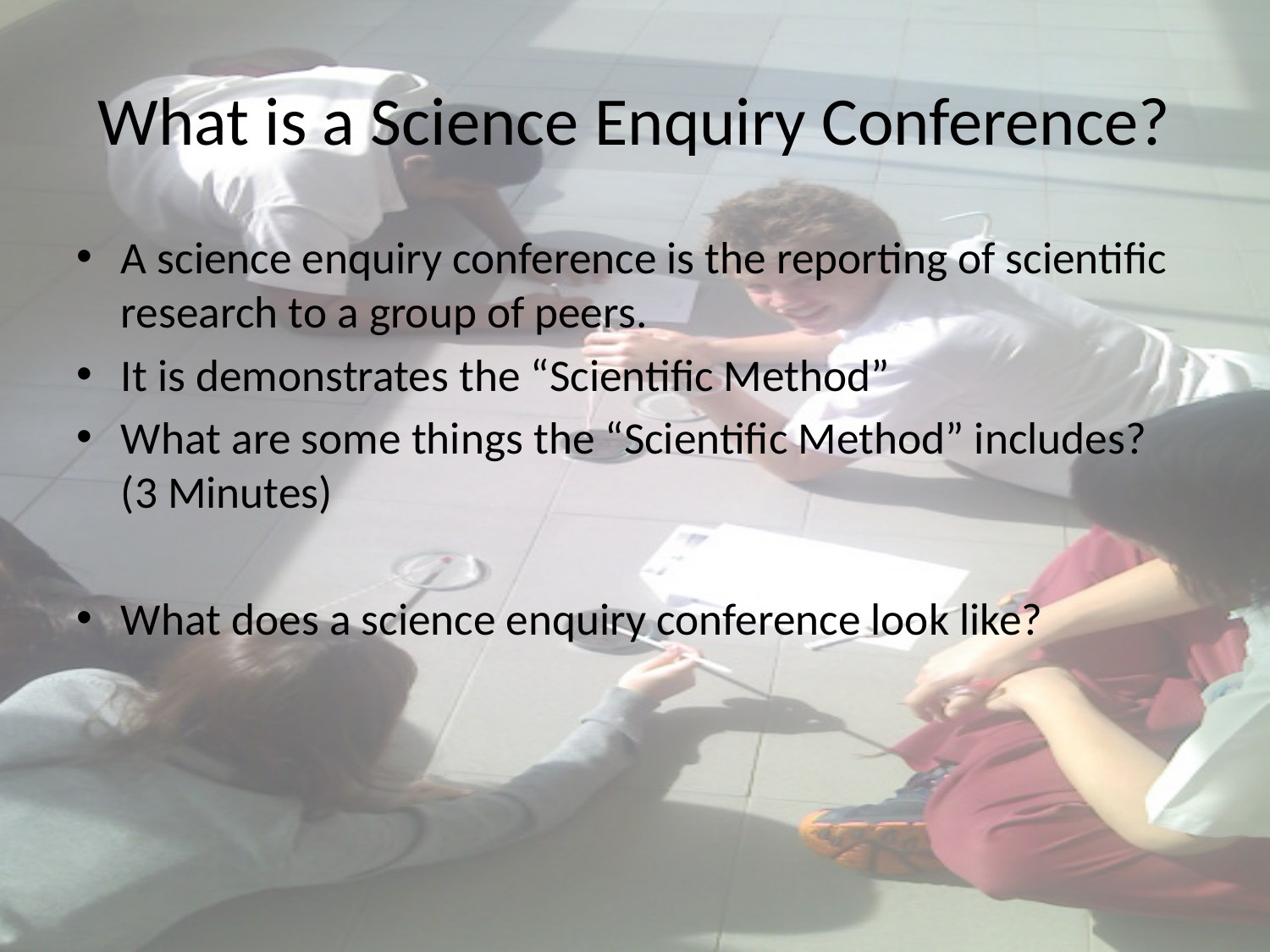

# What is a Science Enquiry Conference?
A science enquiry conference is the reporting of scientific research to a group of peers.
It is demonstrates the “Scientific Method”
What are some things the “Scientific Method” includes?  (3 Minutes)

What does a science enquiry conference look like?